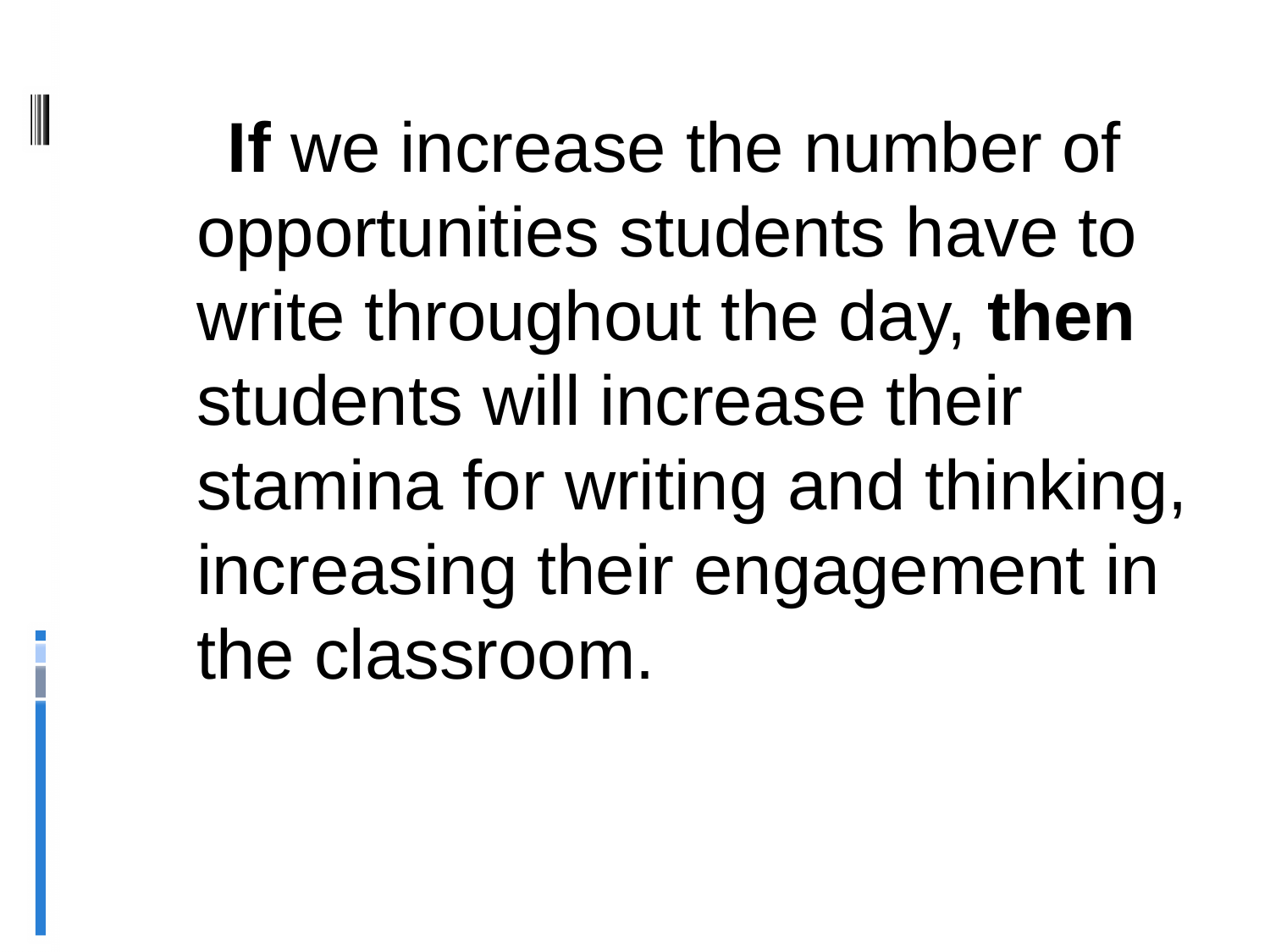

If we increase the number of opportunities students have to write throughout the day, then students will increase their stamina for writing and thinking, increasing their engagement in the classroom.